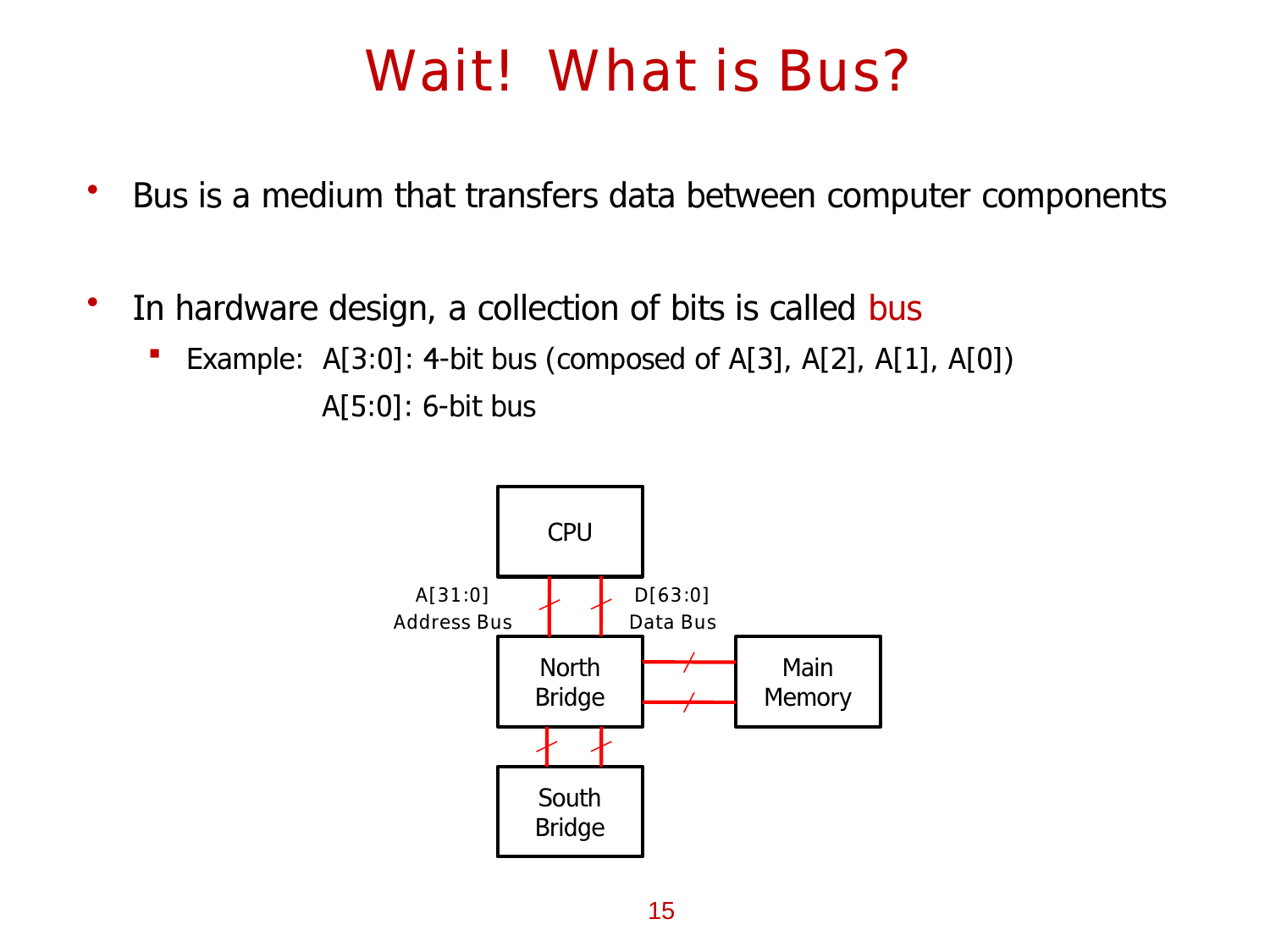

# Wait!  What is Bus?
Bus is a medium that transfers data between computer components

In hardware design, a collection of bits is called bus
Example:  A[3:0]: 4-bit bus (composed of A[3], A[2], A[1], A[0])
	         A[5:0]: 6-bit bus
CPU
D[63:0]
Data Bus
A[31:0]
Address Bus
North Bridge
Main Memory
South Bridge
15